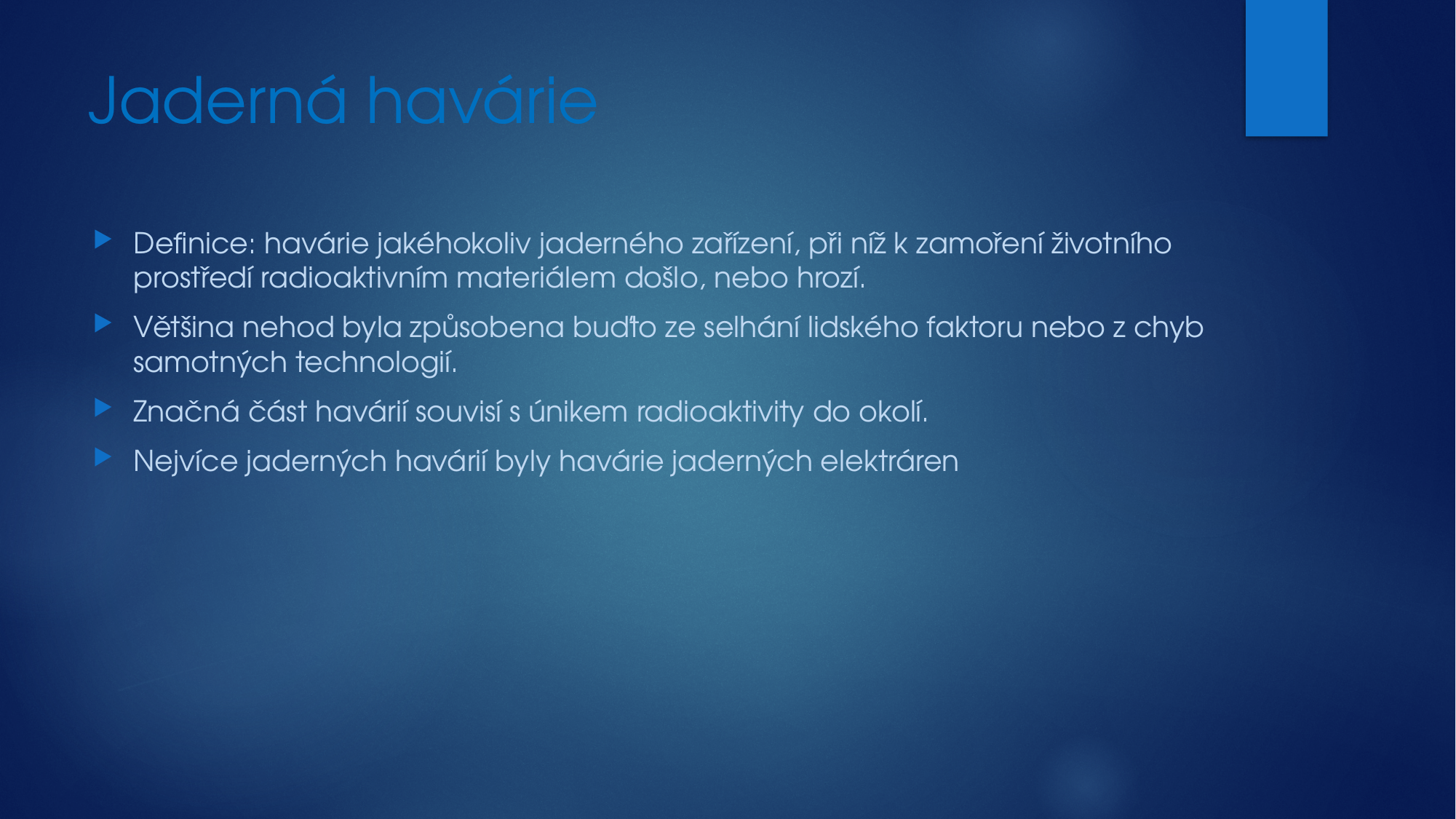

# Jaderná havárie
Definice: havárie jakéhokoliv jaderného zařízení, při níž k zamoření životního prostředí radioaktivním materiálem došlo, nebo hrozí.
Většina nehod byla způsobena buďto ze selhání lidského faktoru nebo z chyb samotných technologií.
Značná část havárií souvisí s únikem radioaktivity do okolí.
Nejvíce jaderných havárií byly havárie jaderných elektráren